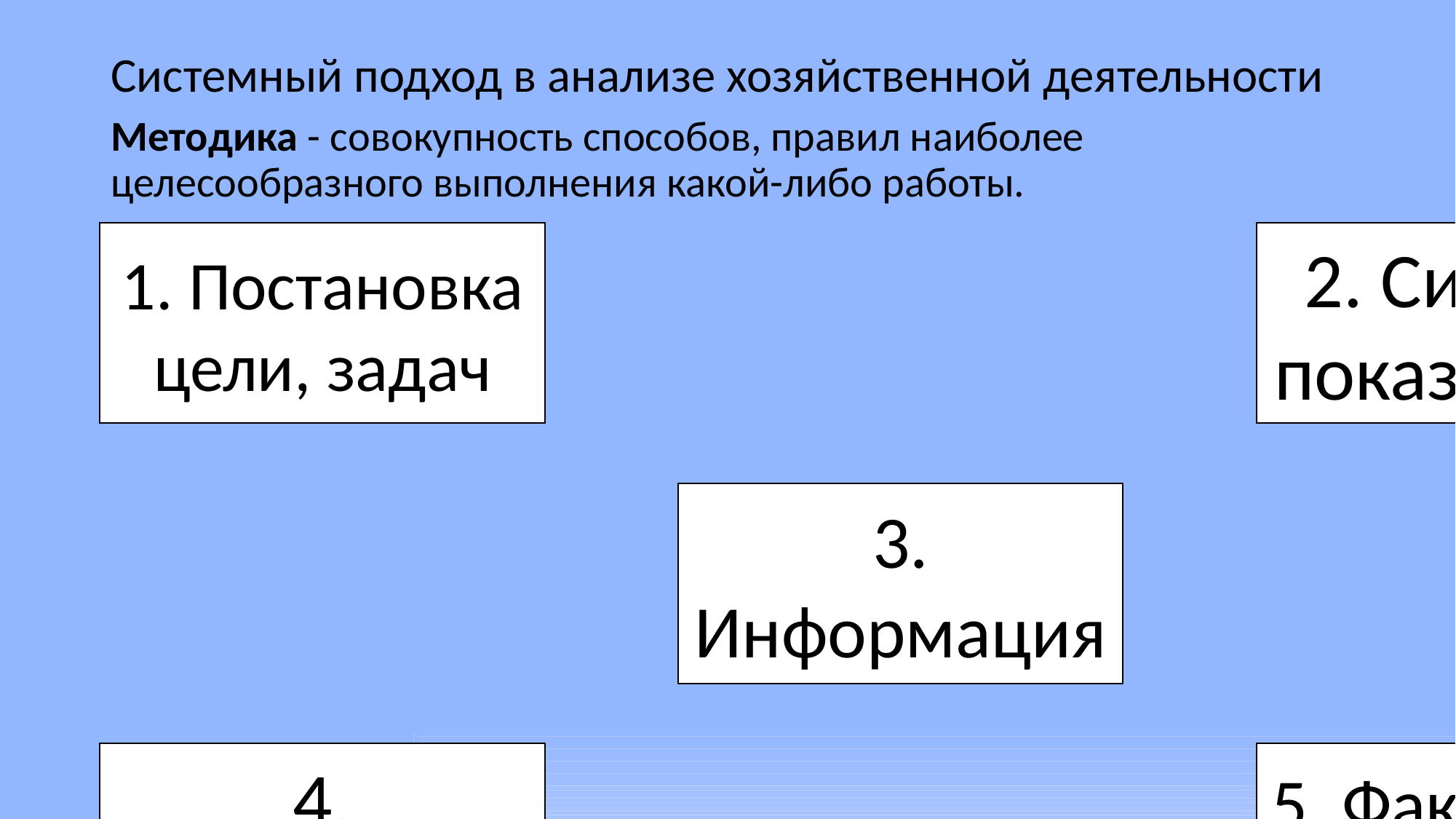

# Системный подход в анализе хозяйственной деятельности
Методика - совокупность способов, правил наиболее целесообразного выполнения какой-либо работы.

1. Постановка цели, задач
3. Информация